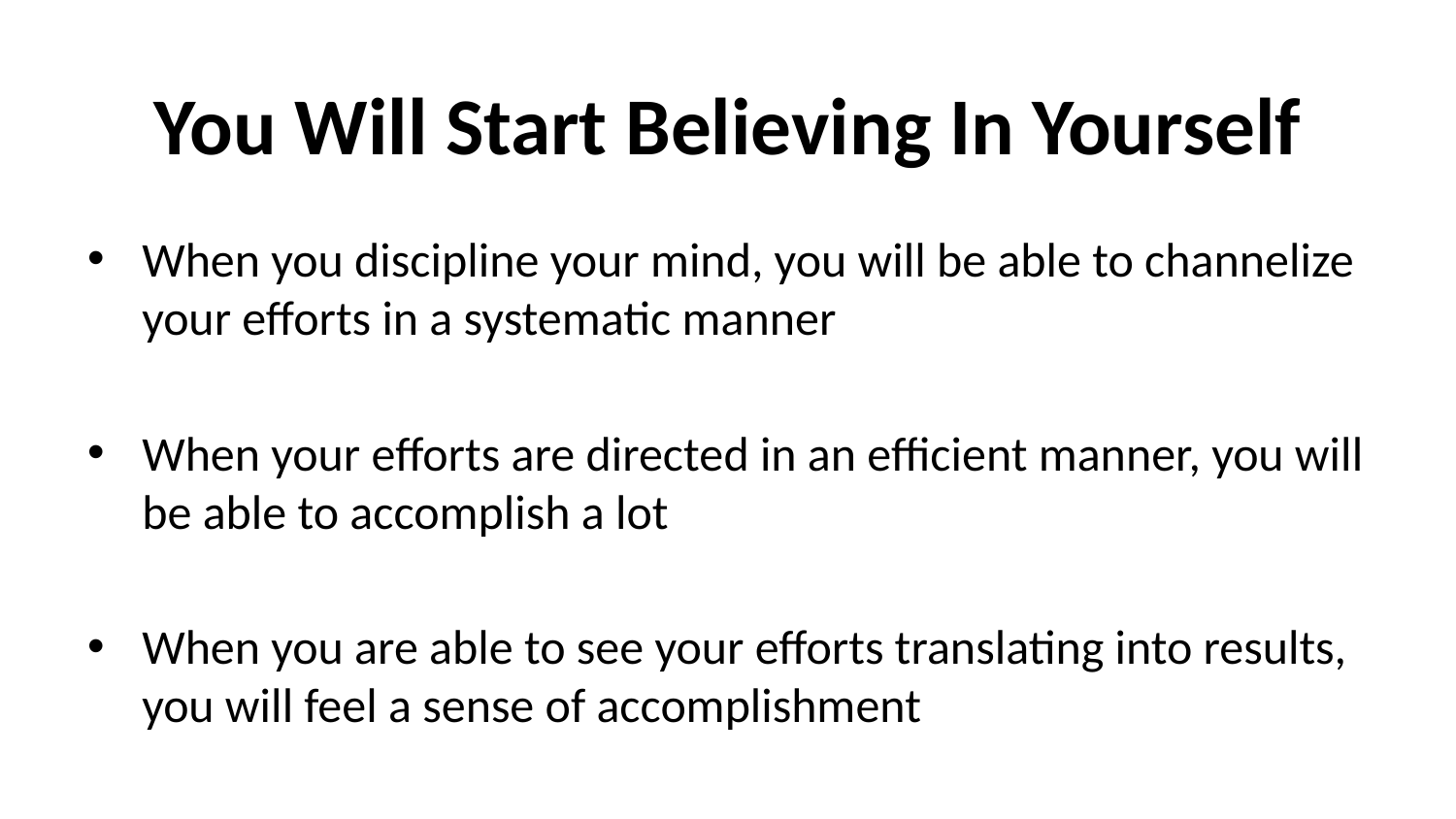

# You Will Start Believing In Yourself
When you discipline your mind, you will be able to channelize your efforts in a systematic manner

When your efforts are directed in an efficient manner, you will be able to accomplish a lot

When you are able to see your efforts translating into results, you will feel a sense of accomplishment